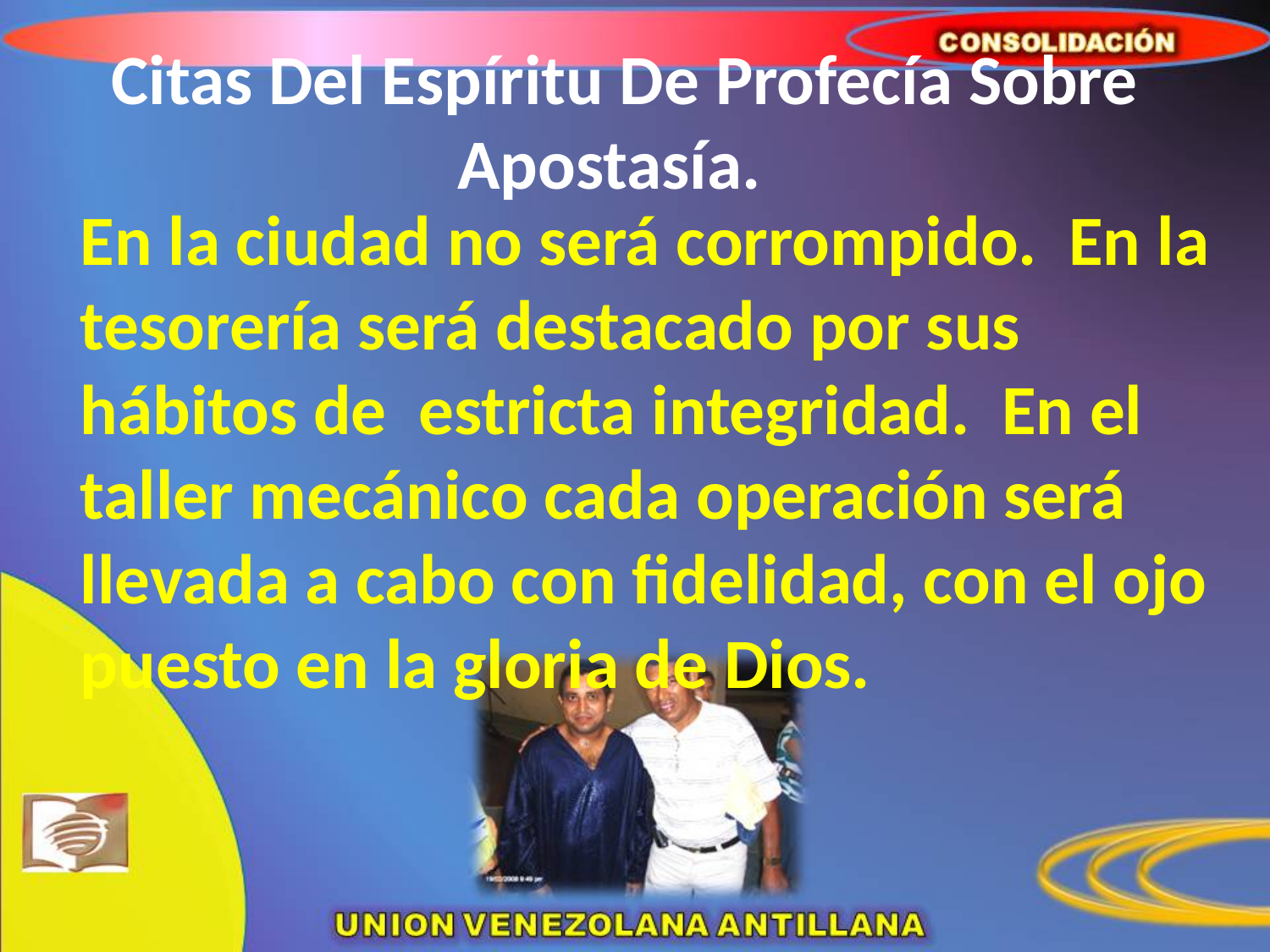

# Citas Del Espíritu De Profecía Sobre Apostasía.
	En la ciudad no será corrompido.  En la tesorería será destacado por sus hábitos de  estricta integridad.  En el taller mecánico cada operación será llevada a cabo con fidelidad, con el ojo puesto en la gloria de Dios.